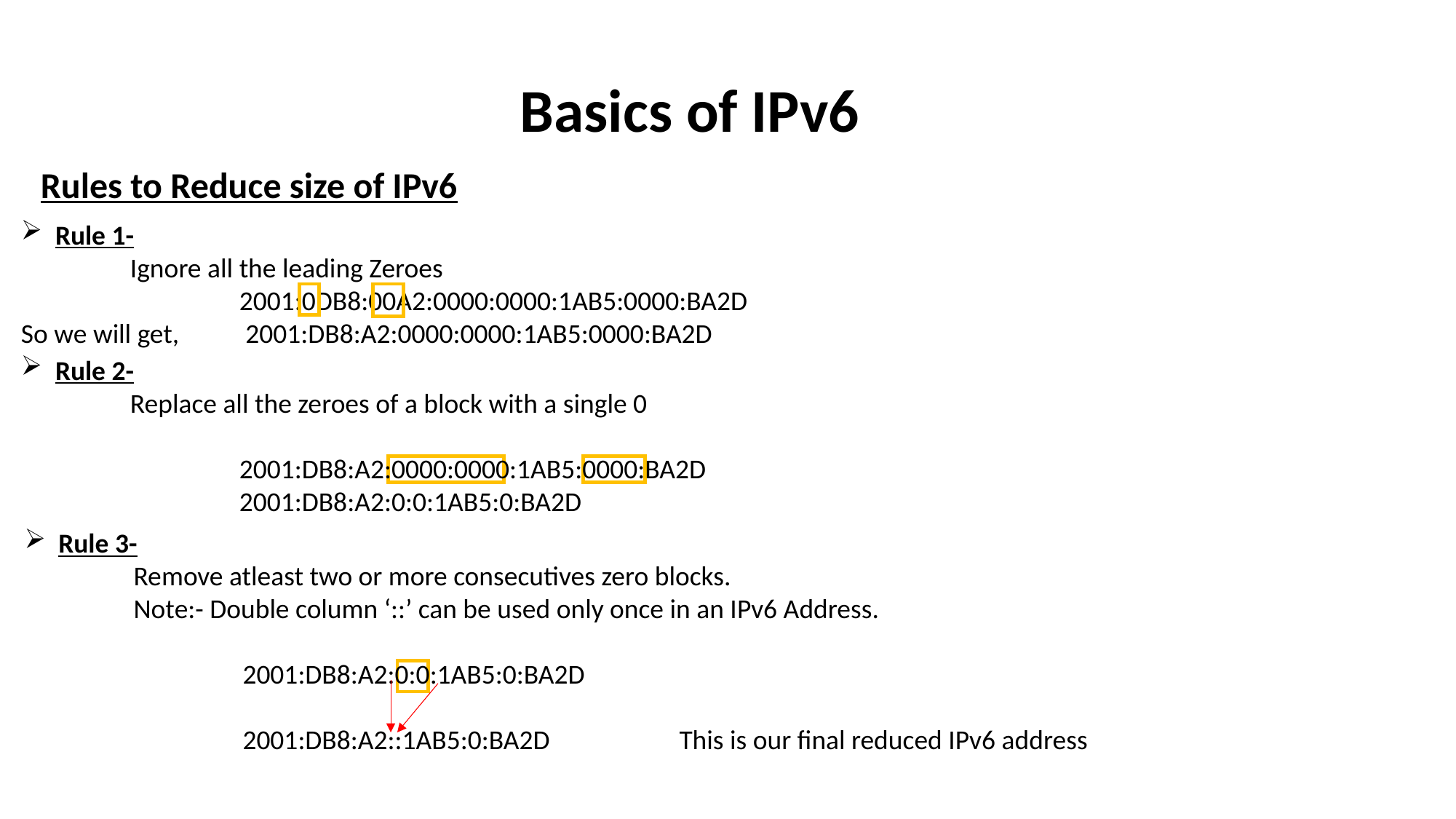

Basics of IPv6
Rules to Reduce size of IPv6
Rule 1-
	Ignore all the leading Zeroes
		2001:0DB8:00A2:0000:0000:1AB5:0000:BA2D
So we will get,	 2001:DB8:A2:0000:0000:1AB5:0000:BA2D

Rule 2-
	Replace all the zeroes of a block with a single 0

		2001:DB8:A2:0000:0000:1AB5:0000:BA2D
		2001:DB8:A2:0:0:1AB5:0:BA2D

Rule 3-
	Remove atleast two or more consecutives zero blocks.
	Note:- Double column ‘::’ can be used only once in an IPv6 Address.

		2001:DB8:A2:0:0:1AB5:0:BA2D

		2001:DB8:A2::1AB5:0:BA2D  		This is our final reduced IPv6 address